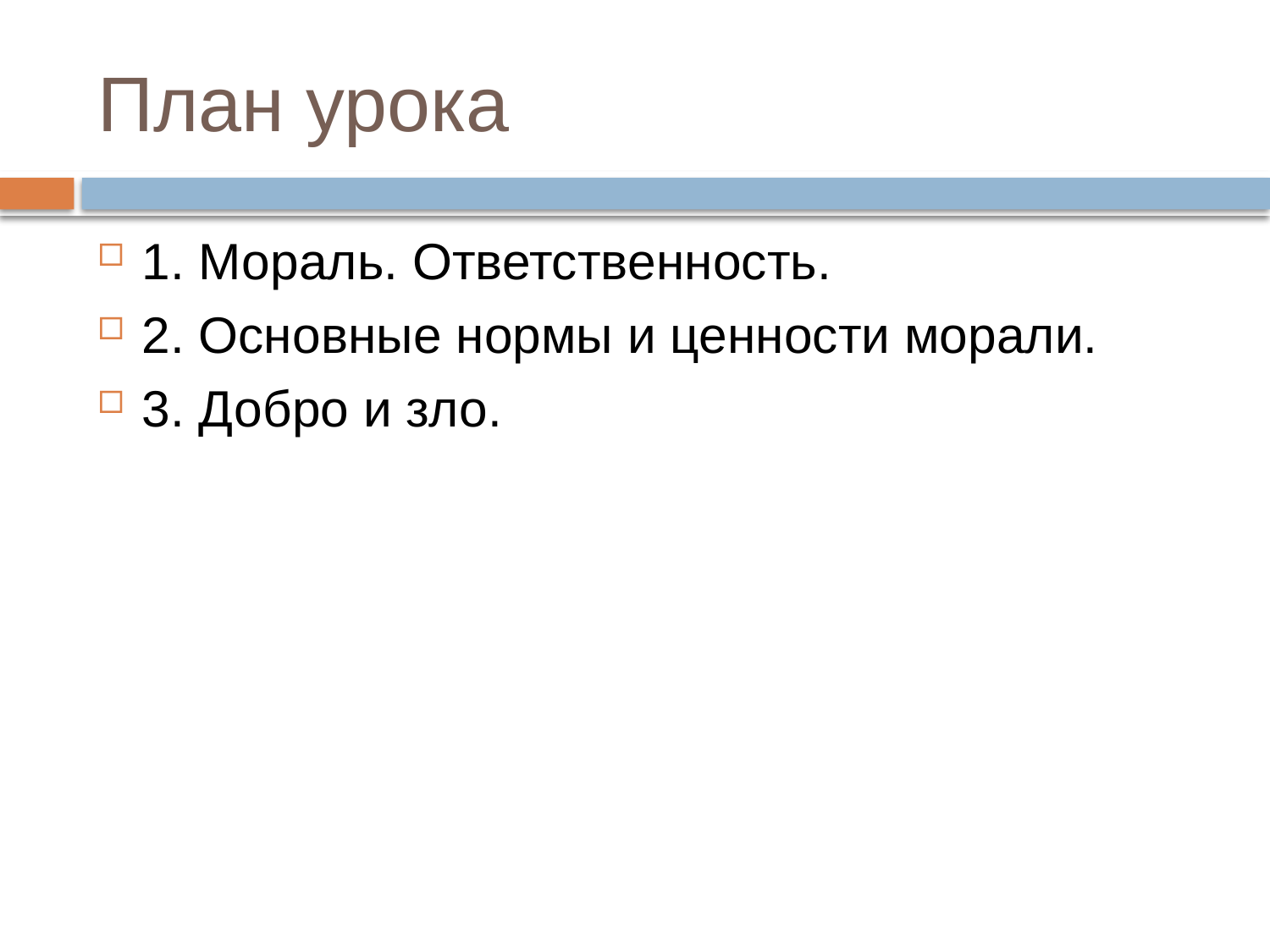

# План урока
1. Мораль. Ответственность.
2. Основные нормы и ценности морали.
3. Добро и зло.